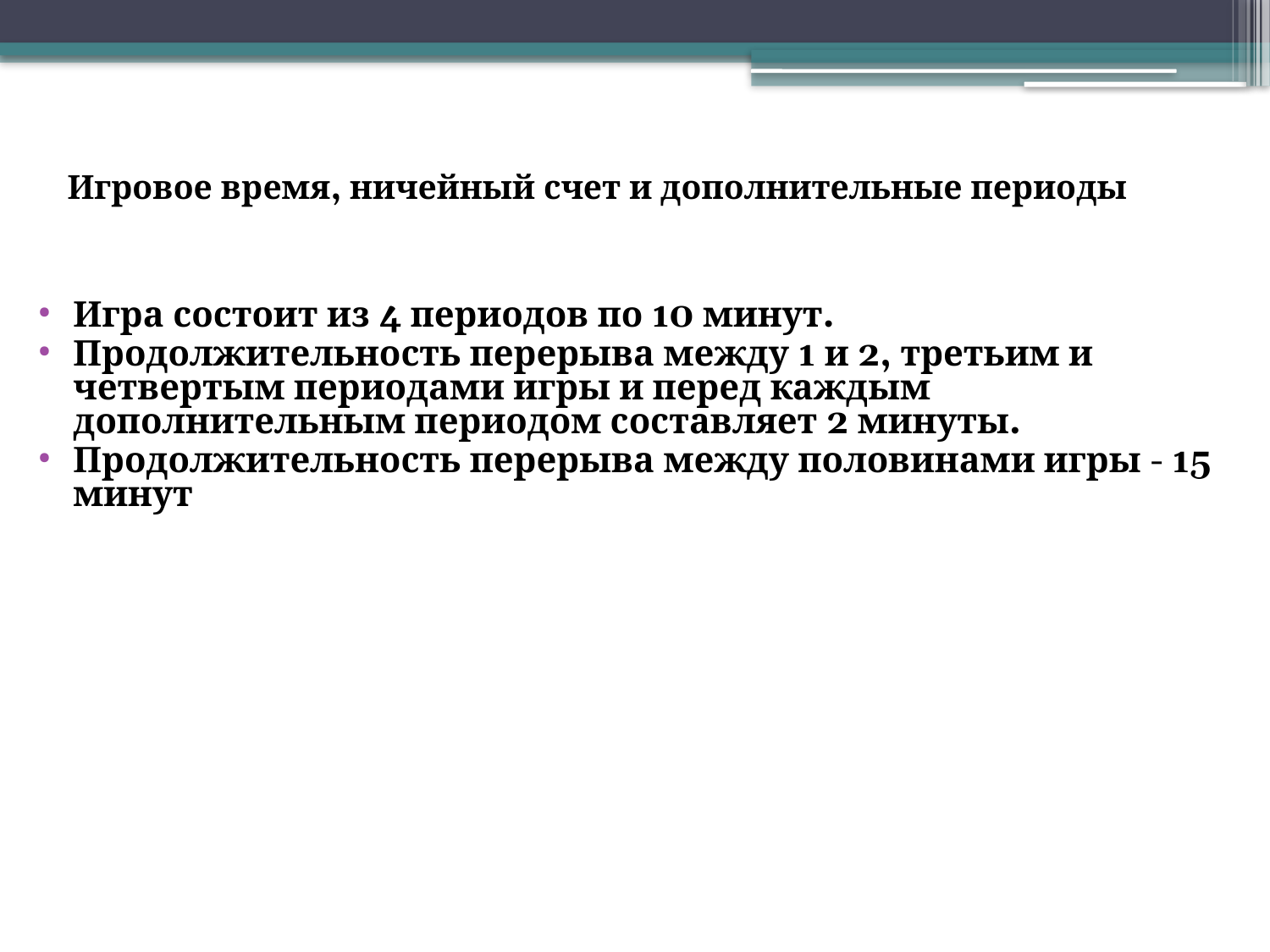

# Игровое время, ничейный счет и дополнительные периоды

Игра состоит из 4 периодов по 10 минут.
Продолжительность перерыва между 1 и 2, третьим и четвертым периодами игры и перед каждым дополнительным периодом составляет 2 минуты.
Продолжительность перерыва между половинами игры - 15 минут.